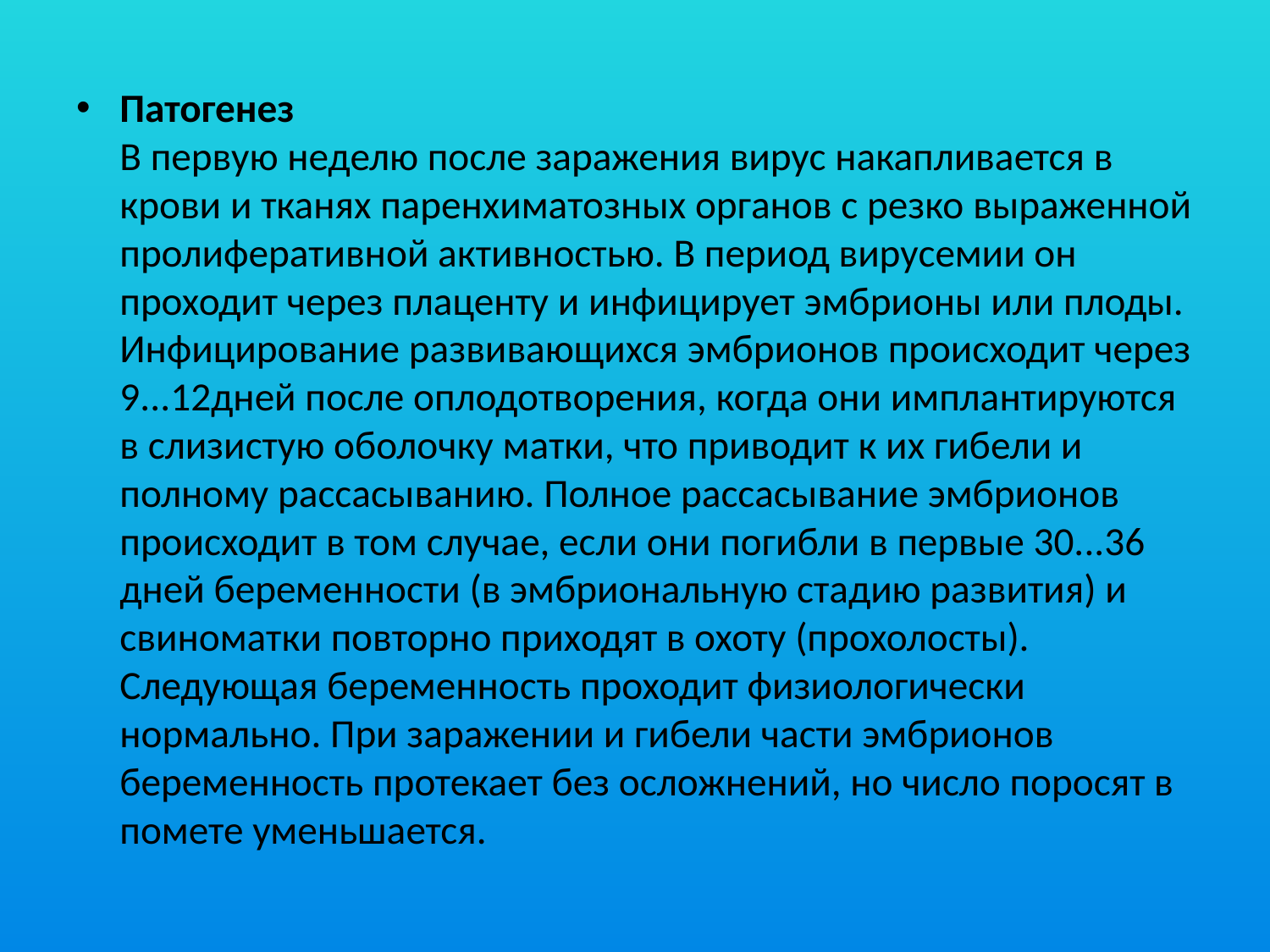

Патогенез
В первую неделю после заражения вирус накапливается в крови и тканях паренхиматозных органов с резко выраженной пролиферативной активностью. В период вирусемии он проходит через плаценту и инфицирует эмбрионы или плоды. Инфицирование развивающихся эмбрионов происходит через 9...12дней после оплодотворения, когда они имплантируются в слизистую оболочку матки, что приводит к их гибели и полному рассасыванию. Полное рассасывание эмбрионов происходит в том случае, если они погибли в первые 30...36 дней беременности (в эмбриональную стадию развития) и свиноматки повторно приходят в охоту (прохолосты). Следующая беременность проходит физиологически нормально. При заражении и гибели части эмбрионов беременность протекает без осложнений, но число поросят в помете уменьшается.